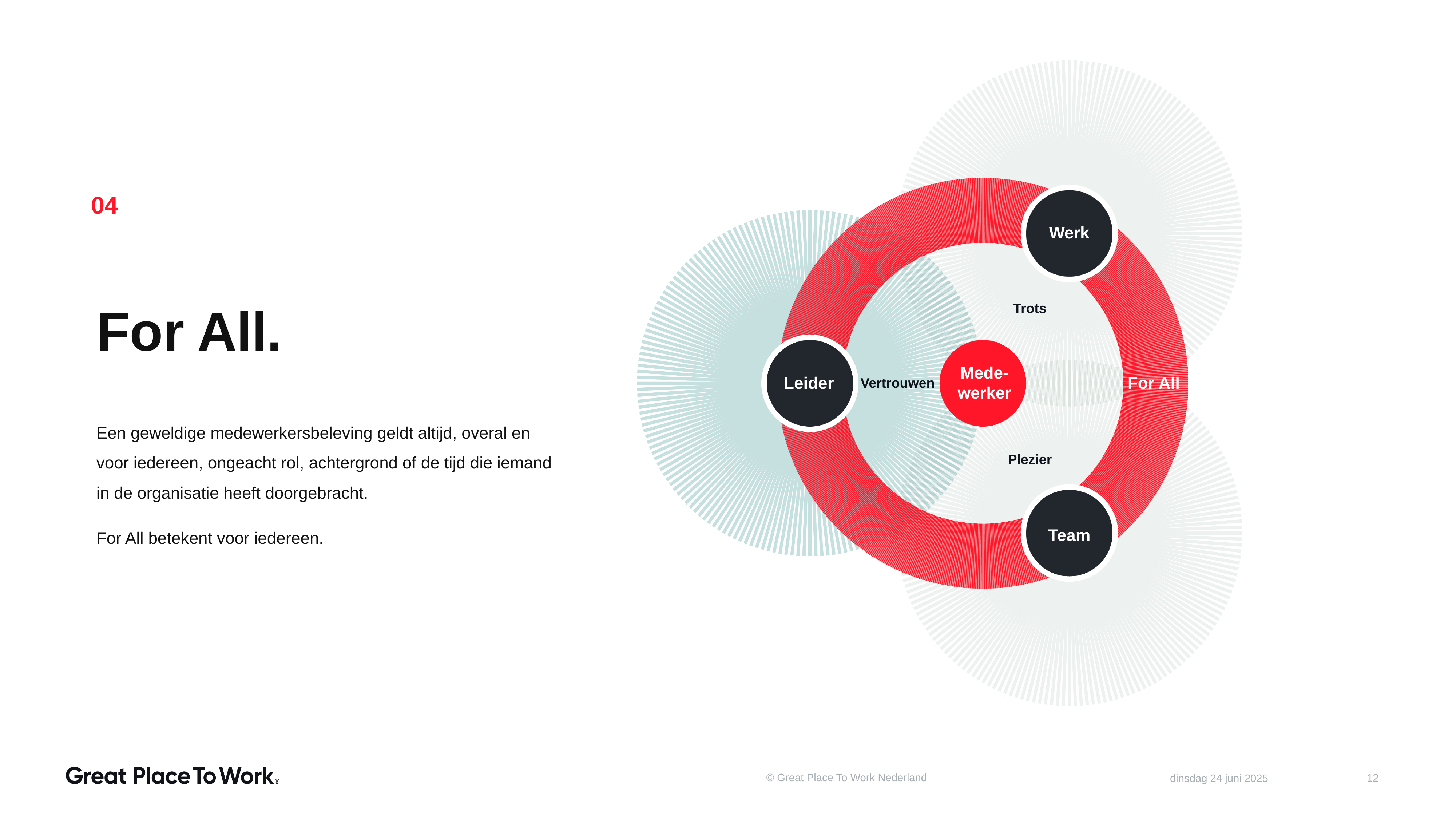

© Great Place To Work Nederland
12
dinsdag 24 juni 2025